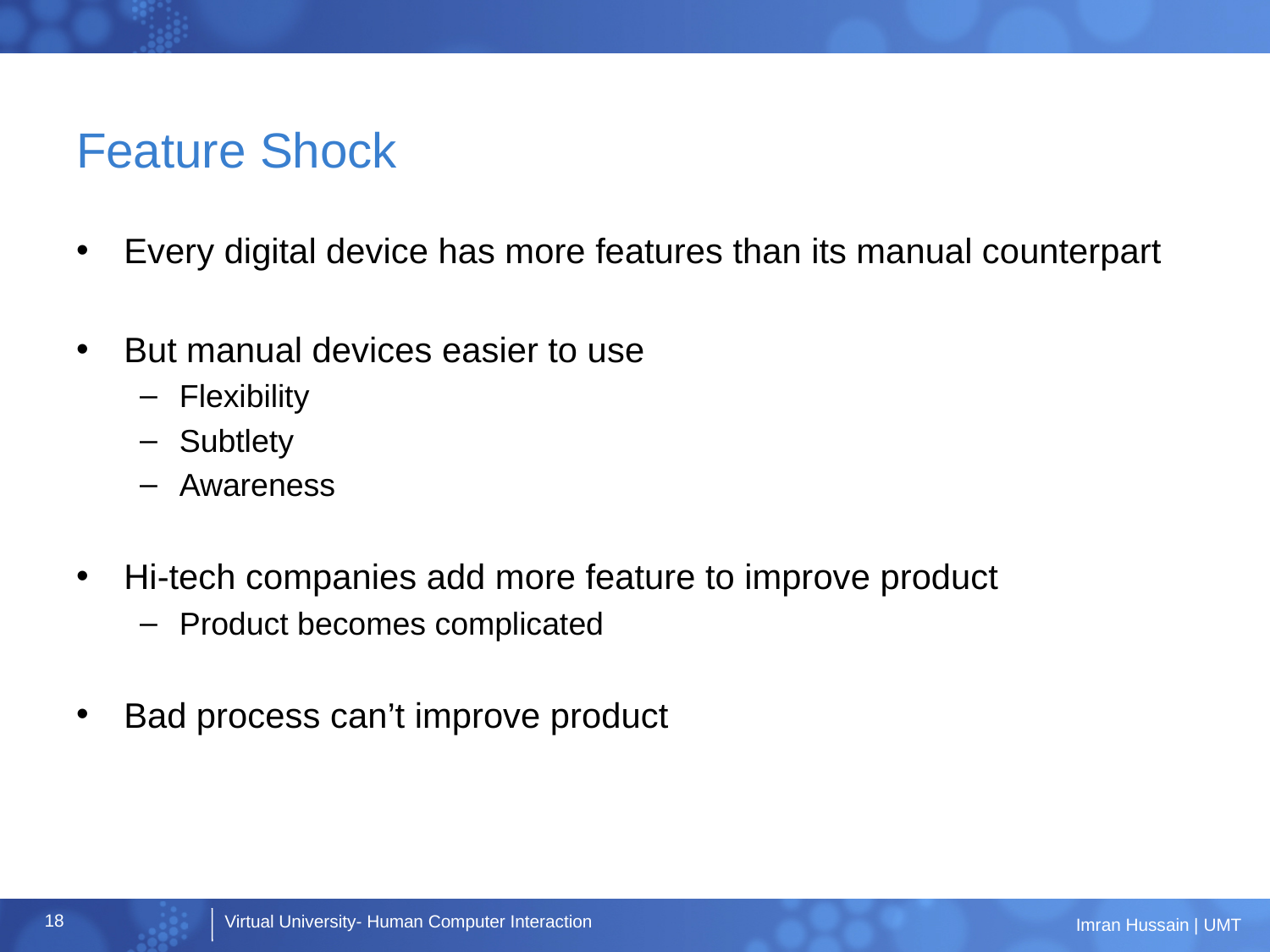

# Feature Shock
Every digital device has more features than its manual counterpart

But manual devices easier to use
Flexibility
Subtlety
Awareness

Hi-tech companies add more feature to improve product
Product becomes complicated

Bad process can’t improve product